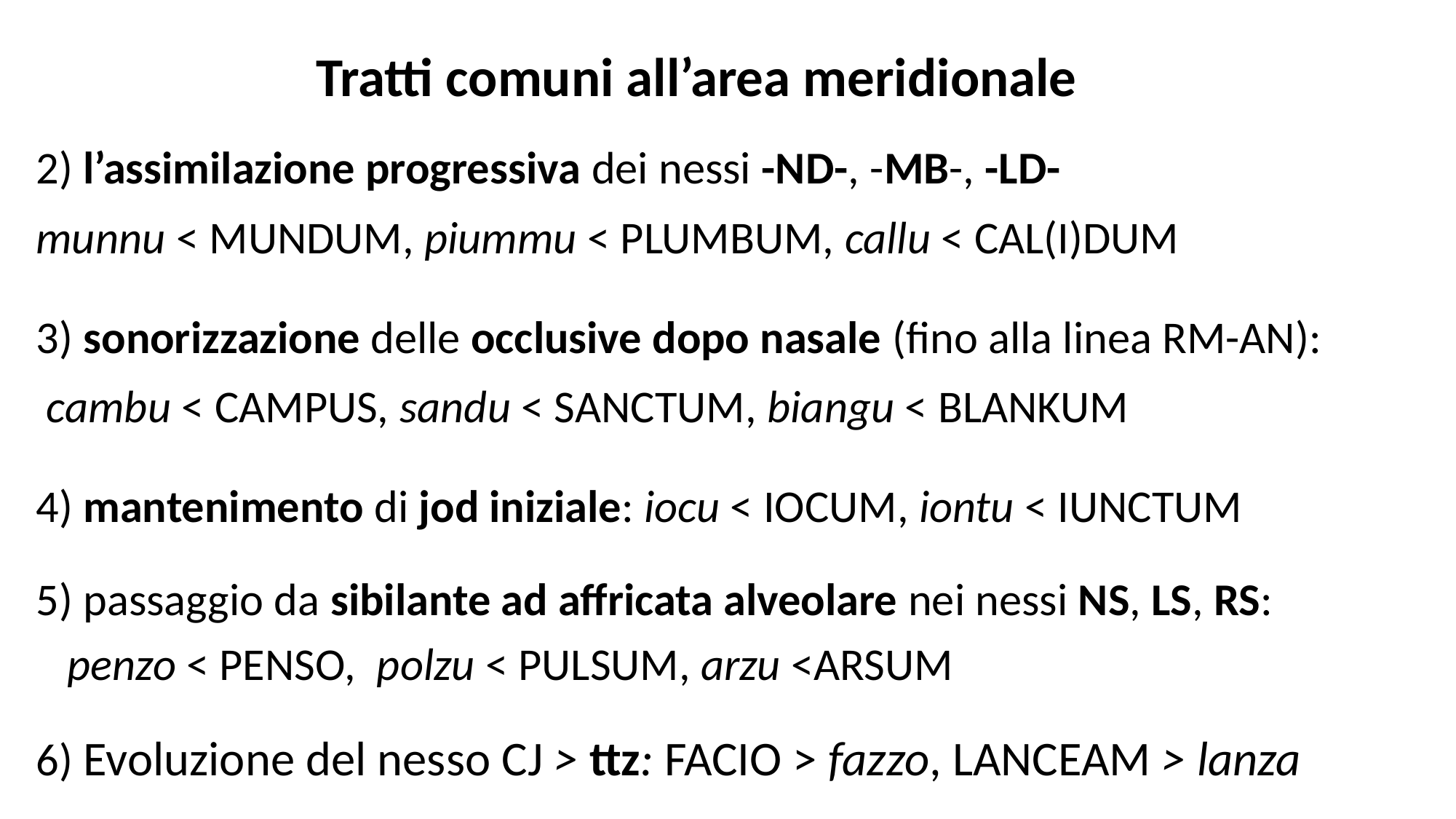

# Tratti comuni all’area meridionale
2) l’assimilazione progressiva dei nessi -ND-, -MB-, -LD-
munnu < MUNDUM, piummu < PLUMBUM, callu < CAL(I)DUM

3) sonorizzazione delle occlusive dopo nasale (fino alla linea RM-AN):
 cambu < CAMPUS, sandu < SANCTUM, biangu < BLANKUM

4) mantenimento di jod iniziale: iocu < IOCUM, iontu < IUNCTUM

5) passaggio da sibilante ad affricata alveolare nei nessi NS, LS, RS:
   penzo < PENSO,  polzu < PULSUM, arzu <ARSUM

6) Evoluzione del nesso CJ > ttz: FACIO > fazzo, LANCEAM > lanza